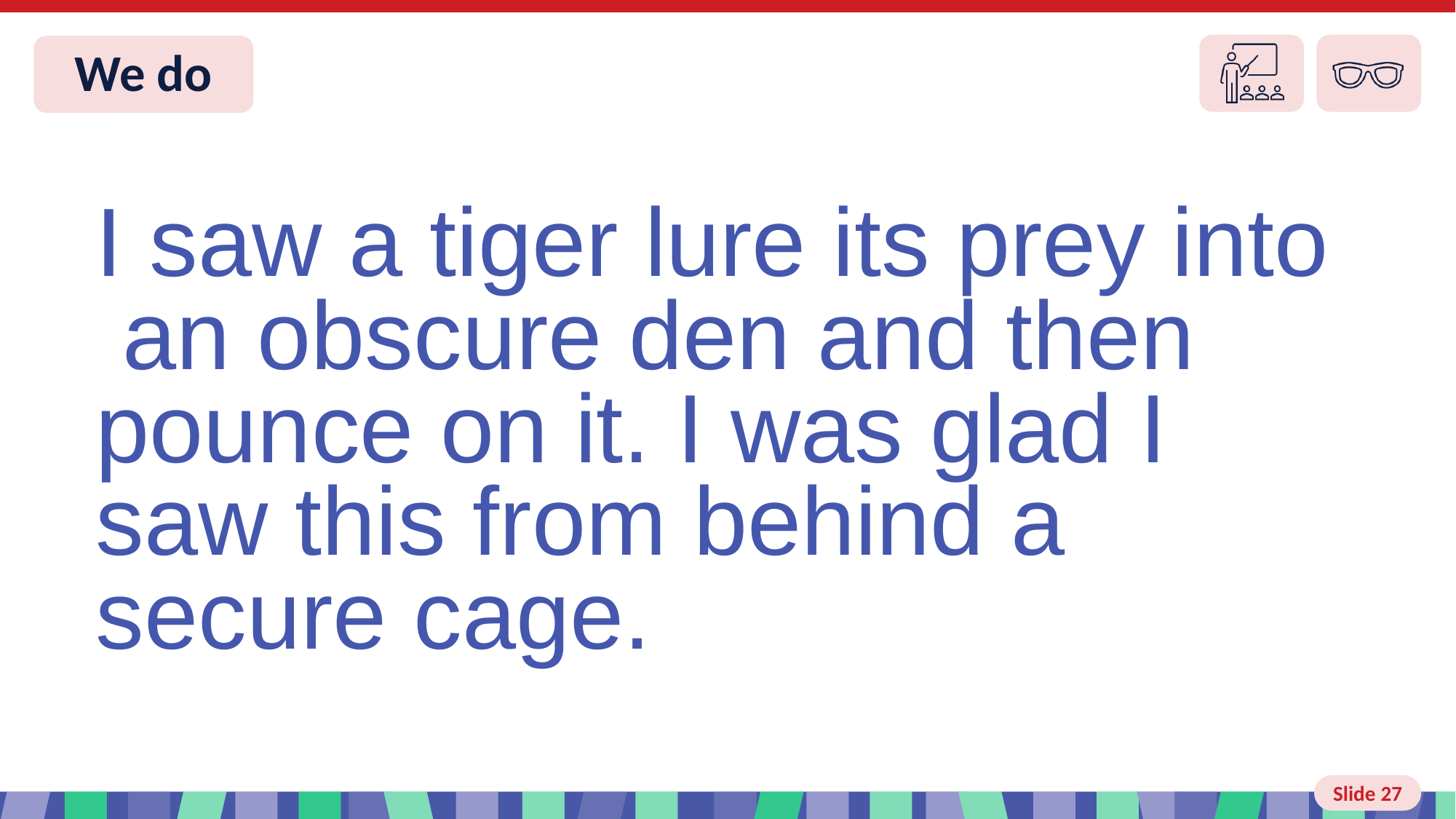

Slide 27 We do
I saw a tiger lure its prey into  an obscure den and then pounce on it. I was glad I saw this from behind a secure cage.